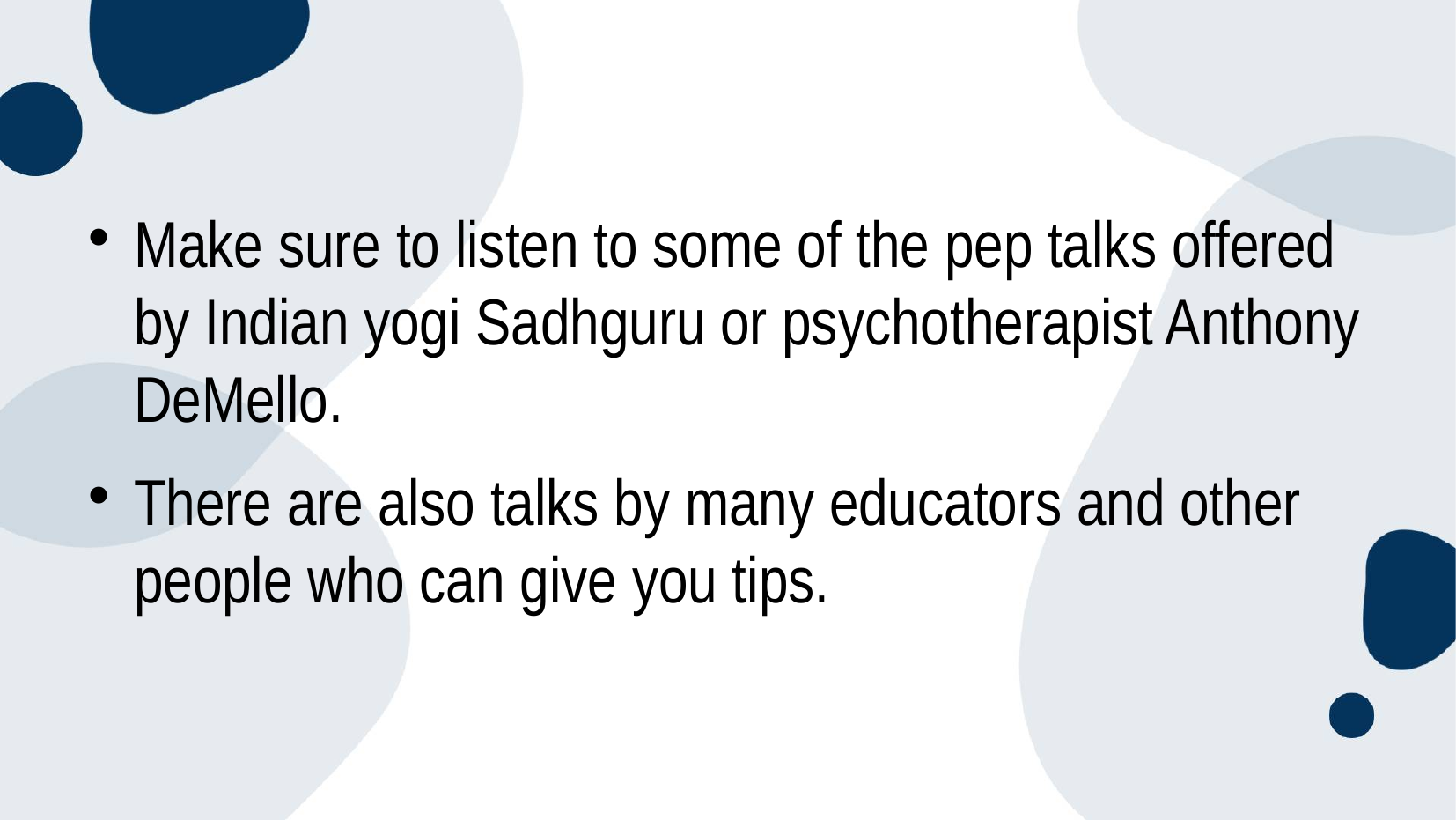

Make sure to listen to some of the pep talks offered by Indian yogi Sadhguru or psychotherapist Anthony DeMello.
There are also talks by many educators and other people who can give you tips.